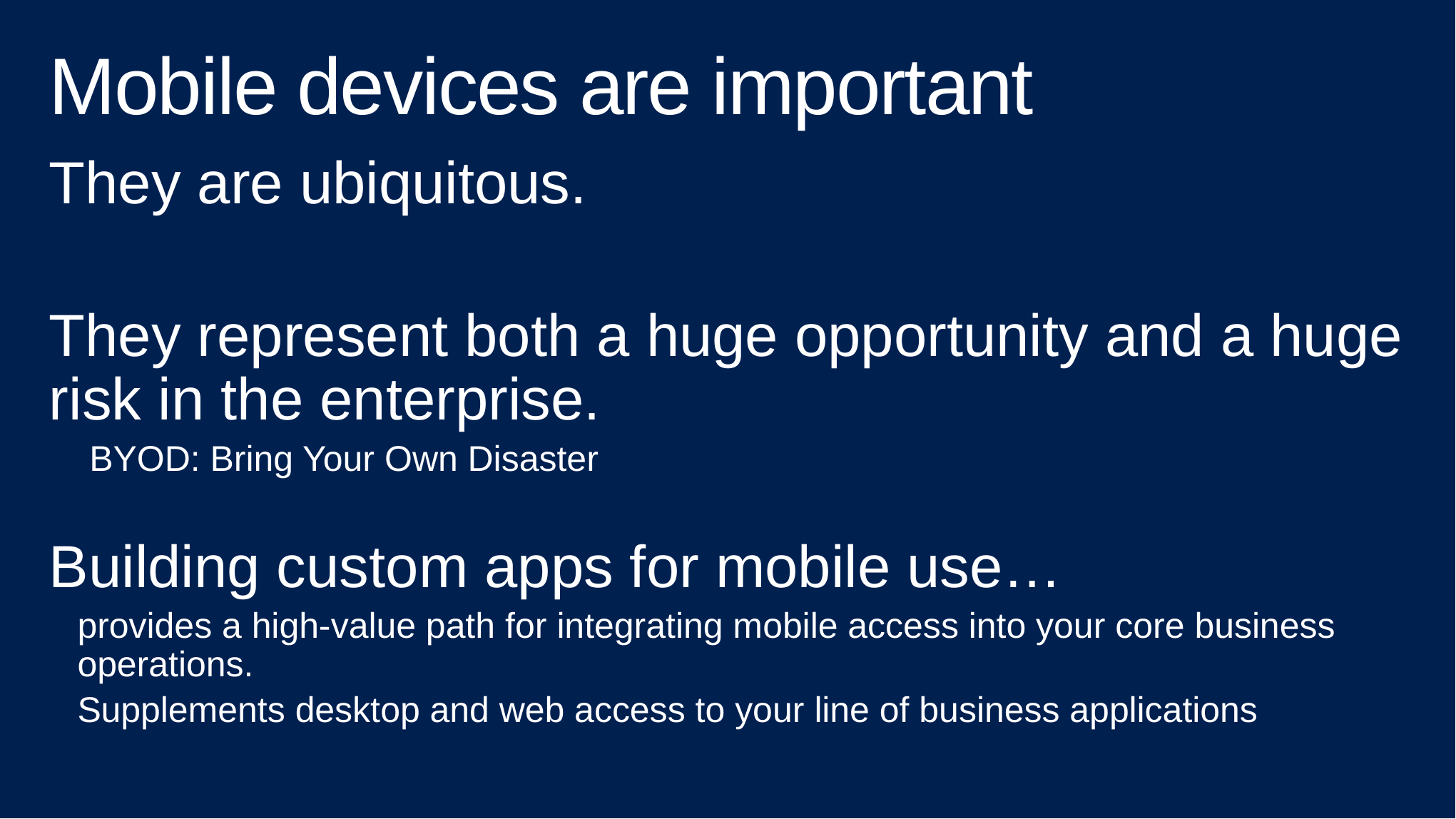

# Mobile devices are important
They are ubiquitous.

They represent both a huge opportunity and a huge risk in the enterprise.
BYOD: Bring Your Own Disaster

Building custom apps for mobile use…
provides a high-value path for integrating mobile access into your core business operations.
Supplements desktop and web access to your line of business applications